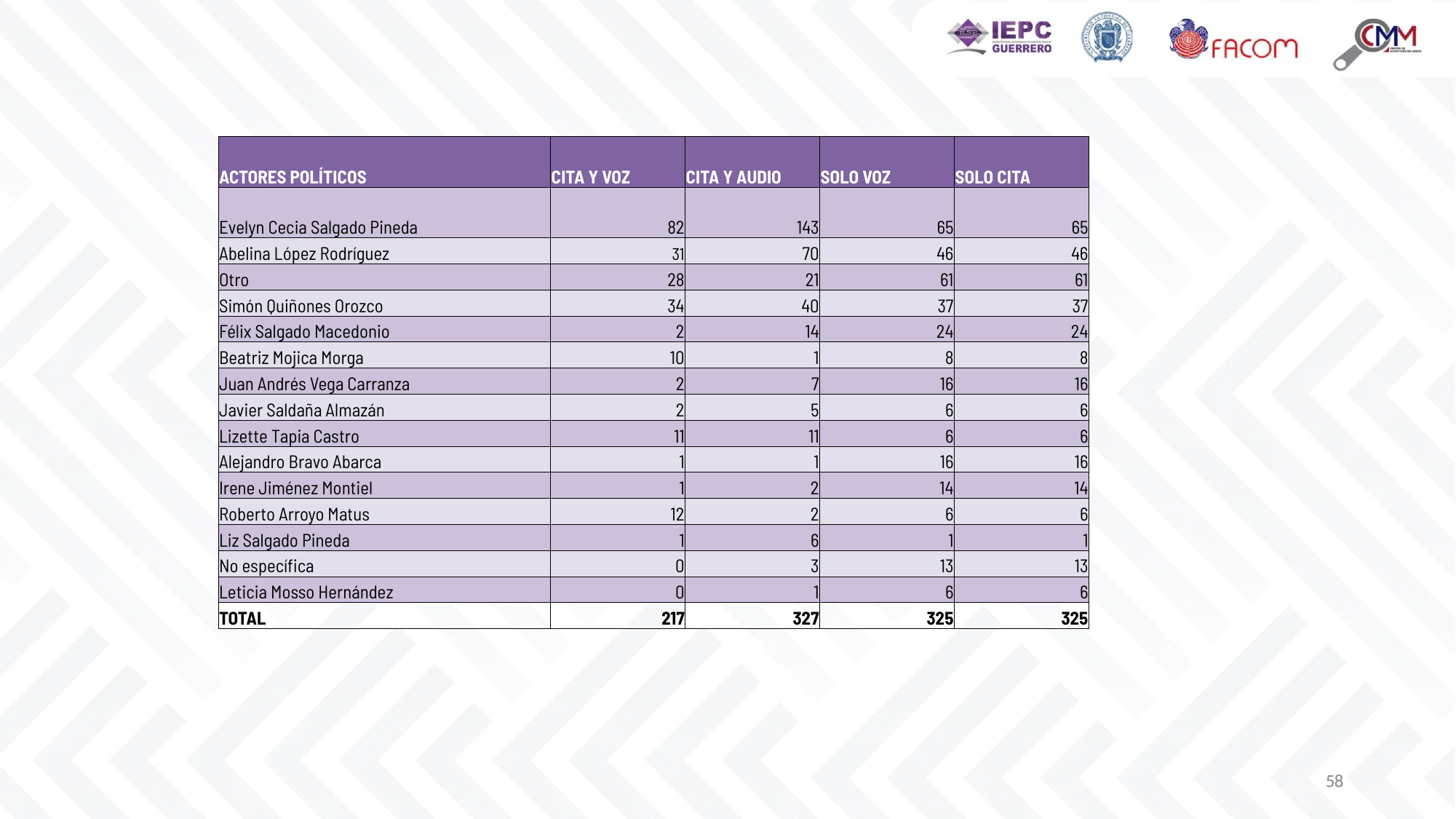

| ACTORES POLÍTICOS | CITA Y VOZ | CITA Y AUDIO | SOLO VOZ | SOLO CITA |
| --- | --- | --- | --- | --- |
| Evelyn Cecia Salgado Pineda | 82 | 143 | 65 | 65 |
| Abelina López Rodríguez | 31 | 70 | 46 | 46 |
| Otro | 28 | 21 | 61 | 61 |
| Simón Quiñones Orozco | 34 | 40 | 37 | 37 |
| Félix Salgado Macedonio | 2 | 14 | 24 | 24 |
| Beatriz Mojica Morga | 10 | 1 | 8 | 8 |
| Juan Andrés Vega Carranza | 2 | 7 | 16 | 16 |
| Javier Saldaña Almazán | 2 | 5 | 6 | 6 |
| Lizette Tapia Castro | 11 | 11 | 6 | 6 |
| Alejandro Bravo Abarca | 1 | 1 | 16 | 16 |
| Irene Jiménez Montiel | 1 | 2 | 14 | 14 |
| Roberto Arroyo Matus | 12 | 2 | 6 | 6 |
| Liz Salgado Pineda | 1 | 6 | 1 | 1 |
| No específica | 0 | 3 | 13 | 13 |
| Leticia Mosso Hernández | 0 | 1 | 6 | 6 |
| TOTAL | 217 | 327 | 325 | 325 |
58